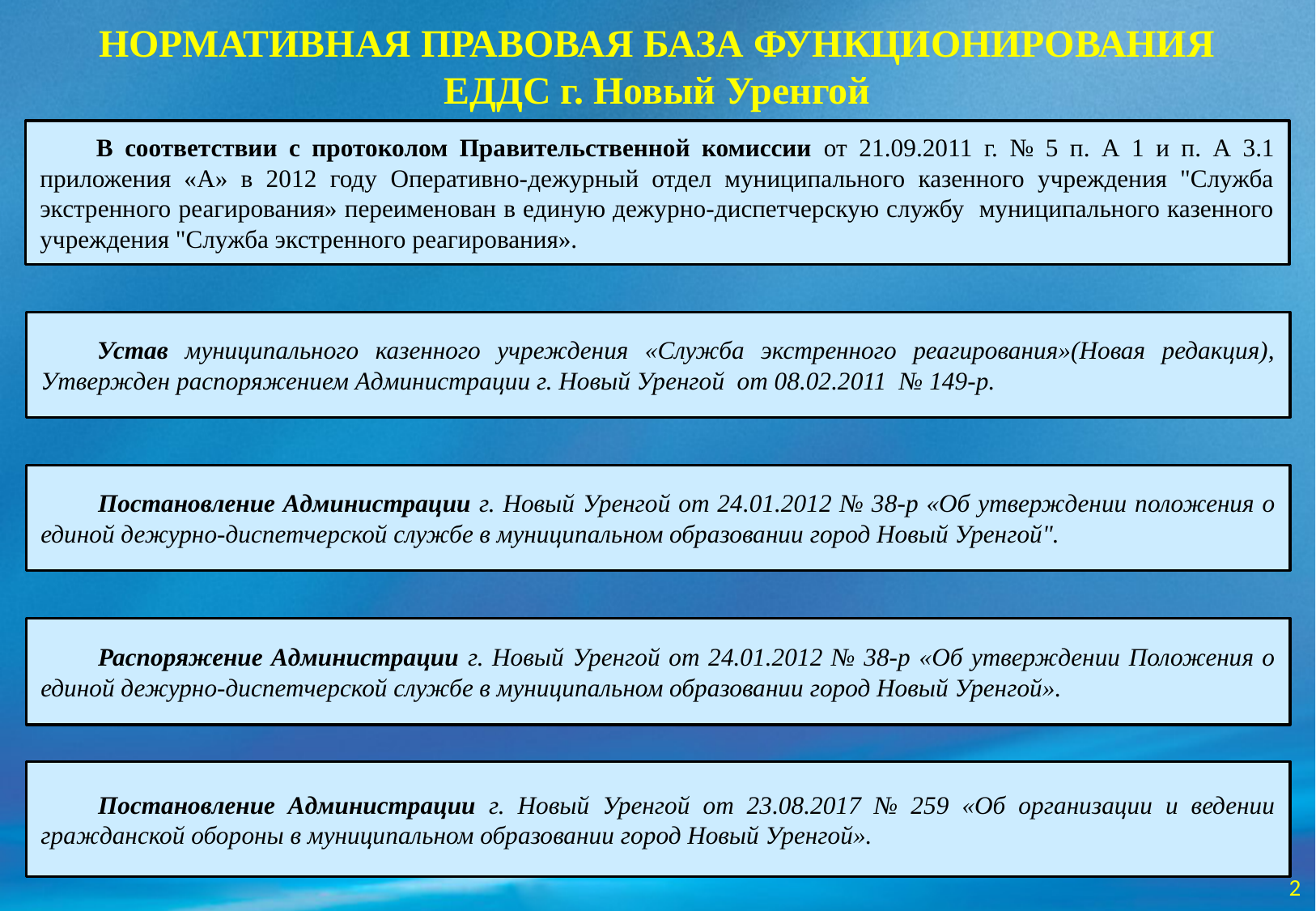

# НОРМАТИВНАЯ ПРАВОВАЯ БАЗА ФУНКЦИОНИРОВАНИЯ ЕДДС г. Новый Уренгой
В соответствии с протоколом Правительственной комиссии от 21.09.2011 г. № 5 п. А 1 и п. А 3.1 приложения «А» в 2012 году Оперативно-дежурный отдел муниципального казенного учреждения "Служба экстренного реагирования» переименован в единую дежурно-диспетчерскую службу  муниципального казенного учреждения "Служба экстренного реагирования».
Устав муниципального казенного учреждения «Служба экстренного реагирования»(Новая редакция), Утвержден распоряжением Администрации г. Новый Уренгой  от 08.02.2011  № 149-р.
Постановление Администрации г. Новый Уренгой от 24.01.2012 № 38-р «Об утверждении положения о единой дежурно-диспетчерской службе в муниципальном образовании город Новый Уренгой".
Распоряжение Администрации г. Новый Уренгой от 24.01.2012 № 38-р «Об утверждении Положения о единой дежурно-диспетчерской службе в муниципальном образовании город Новый Уренгой».
Постановление Администрации г. Новый Уренгой от 23.08.2017 № 259 «Об организации и ведении гражданской обороны в муниципальном образовании город Новый Уренгой».
2